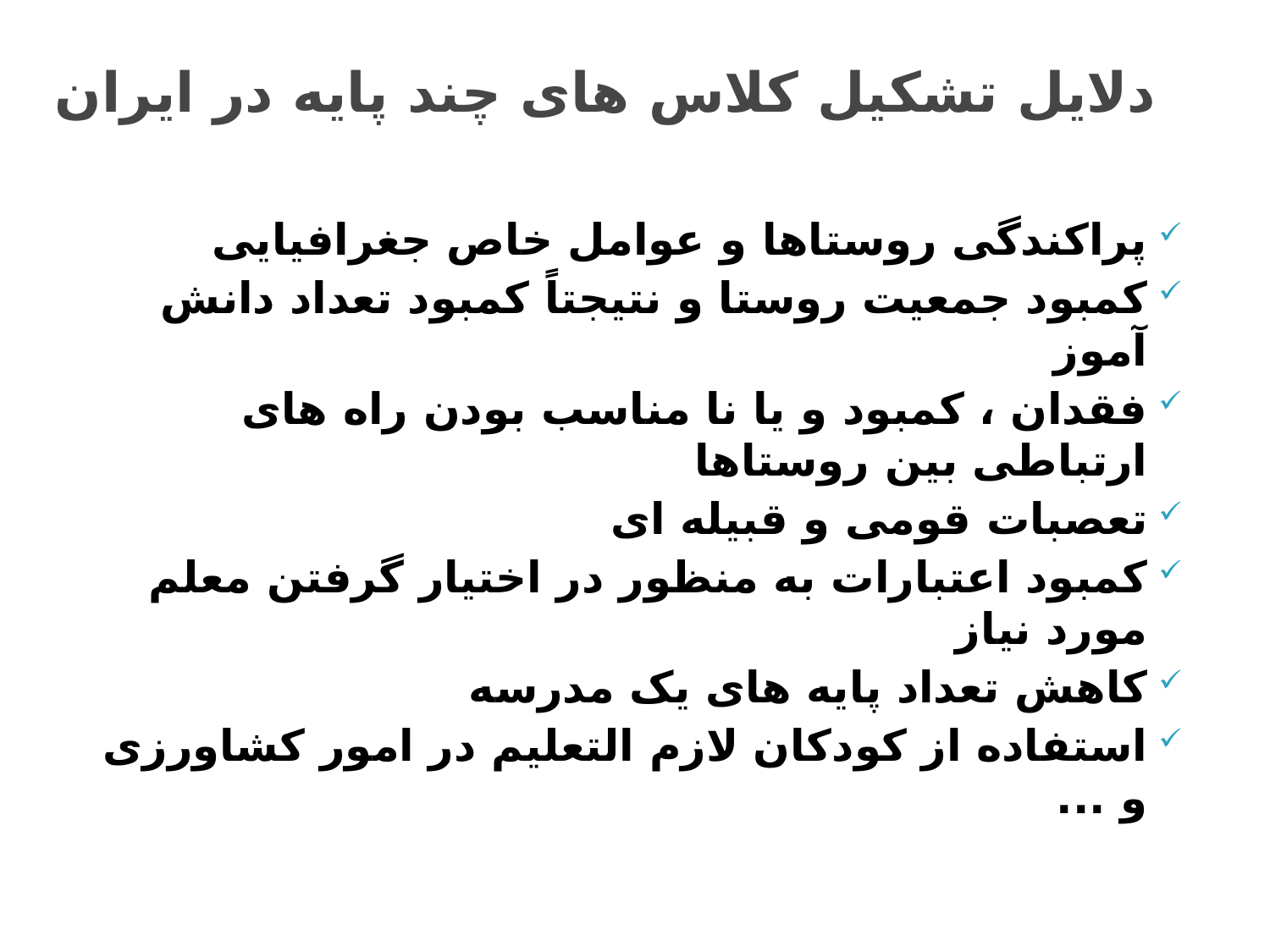

# دلایل تشکیل کلاس های چند پایه در ایران
پراکندگی روستاها و عوامل خاص جغرافیایی
کمبود جمعیت روستا و نتیجتاً کمبود تعداد دانش آموز
فقدان ، کمبود و یا نا مناسب بودن راه های ارتباطی بین روستاها
تعصبات قومی و قبیله ای
کمبود اعتبارات به منظور در اختیار گرفتن معلم مورد نیاز
کاهش تعداد پایه های یک مدرسه
استفاده از کودکان لازم التعلیم در امور کشاورزی و ...